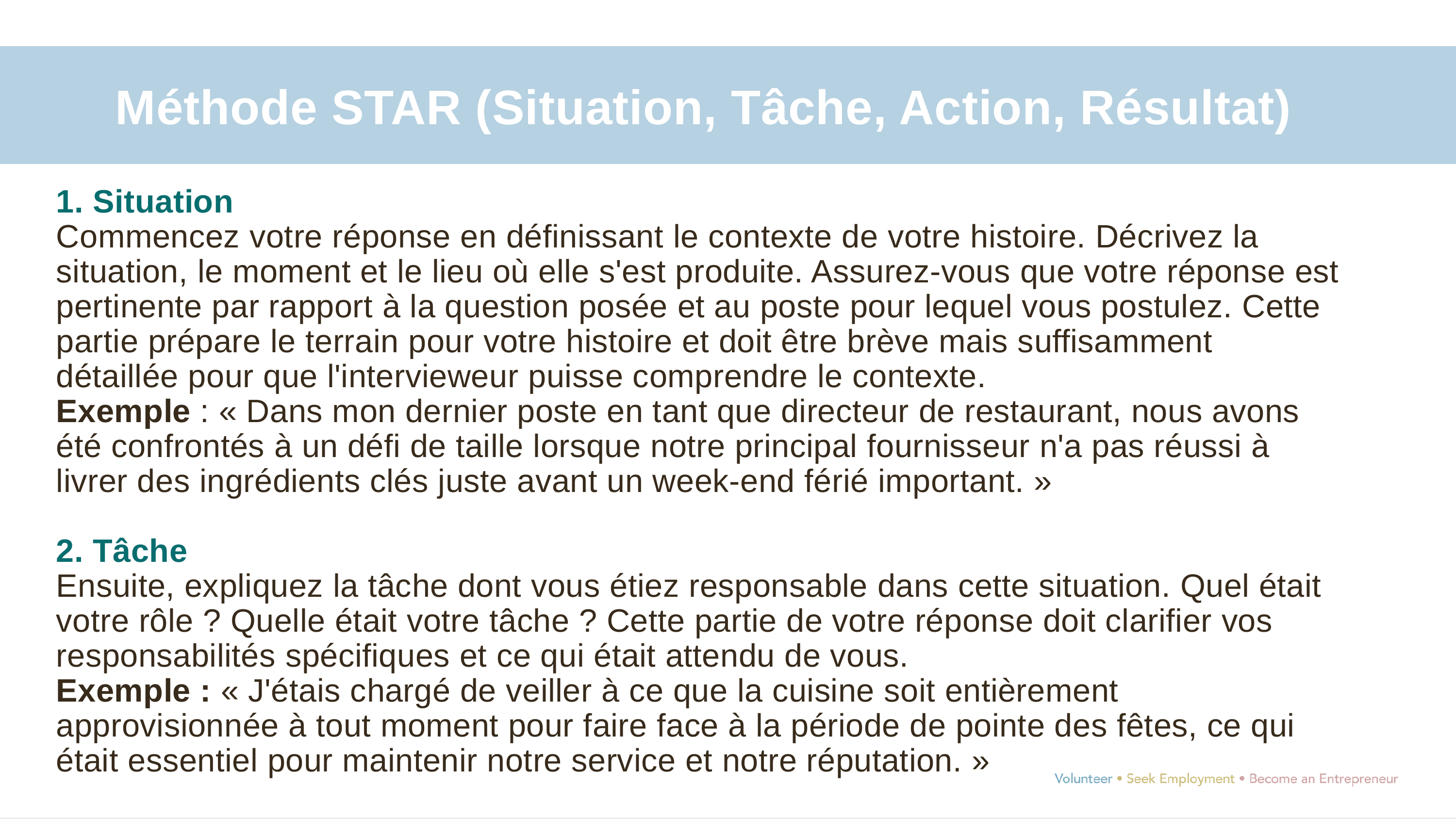

Méthode STAR (Situation, Tâche, Action, Résultat)
1. Situation
Commencez votre réponse en définissant le contexte de votre histoire. Décrivez la situation, le moment et le lieu où elle s'est produite. Assurez-vous que votre réponse est pertinente par rapport à la question posée et au poste pour lequel vous postulez. Cette partie prépare le terrain pour votre histoire et doit être brève mais suffisamment détaillée pour que l'intervieweur puisse comprendre le contexte.
Exemple : « Dans mon dernier poste en tant que directeur de restaurant, nous avons été confrontés à un défi de taille lorsque notre principal fournisseur n'a pas réussi à livrer des ingrédients clés juste avant un week-end férié important. »

2. Tâche
Ensuite, expliquez la tâche dont vous étiez responsable dans cette situation. Quel était votre rôle ? Quelle était votre tâche ? Cette partie de votre réponse doit clarifier vos responsabilités spécifiques et ce qui était attendu de vous.
Exemple : « J'étais chargé de veiller à ce que la cuisine soit entièrement approvisionnée à tout moment pour faire face à la période de pointe des fêtes, ce qui était essentiel pour maintenir notre service et notre réputation. »